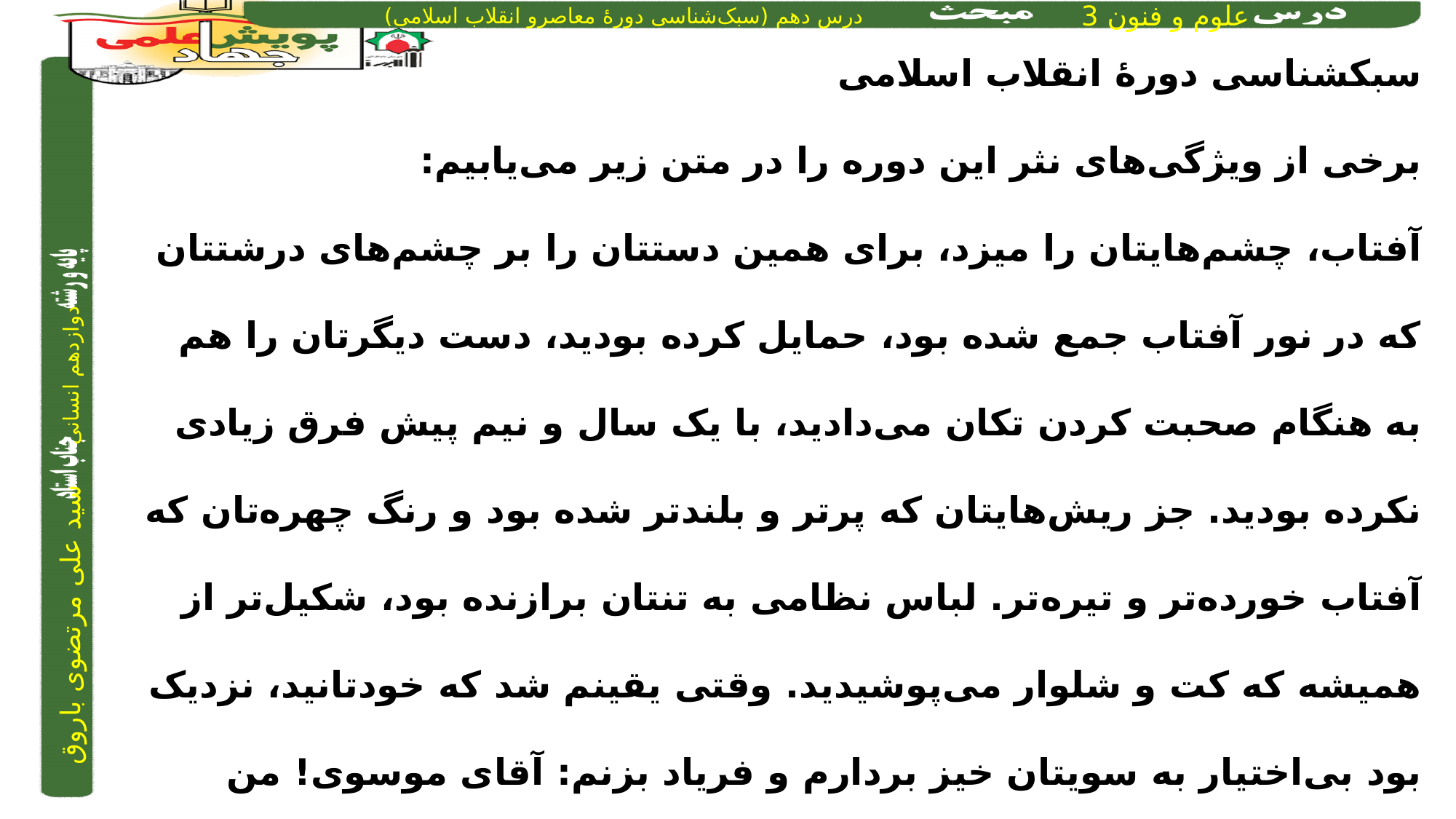

سبکشناسی دورۀ انقلاب اسلامی
برخی از ویژگی‌های نثر این دوره را در متن زیر می‌یابیم:
آفتاب، چشم‌هایتان را میزد، برای همین دستتان را بر چشم‌های درشتتان که در نور آفتاب جمع شده بود، حمایل کرده بودید، دست دیگرتان را هم به هنگام صحبت کردن تکان می‌دادید، با یک سال و نیم پیش فرق زیادی نکرده بودید. جز ریش‌هایتان که پرتر و بلندتر شده بود و رنگ چهره‌تان که آفتاب خورده‌تر و تیره‌تر. لباس نظامی به تنتان برازنده بود، شکیل‌تر از همیشه که کت و شلوار می‌پوشیدید. وقتی یقینم شد که خودتانید، نزدیک بود بی‌اختیار به سویتان خیز بردارم و فریاد بزنم: آقای موسوی! من موحّدی‌ام، شاگرد شما.
سید مهدی شجاعی